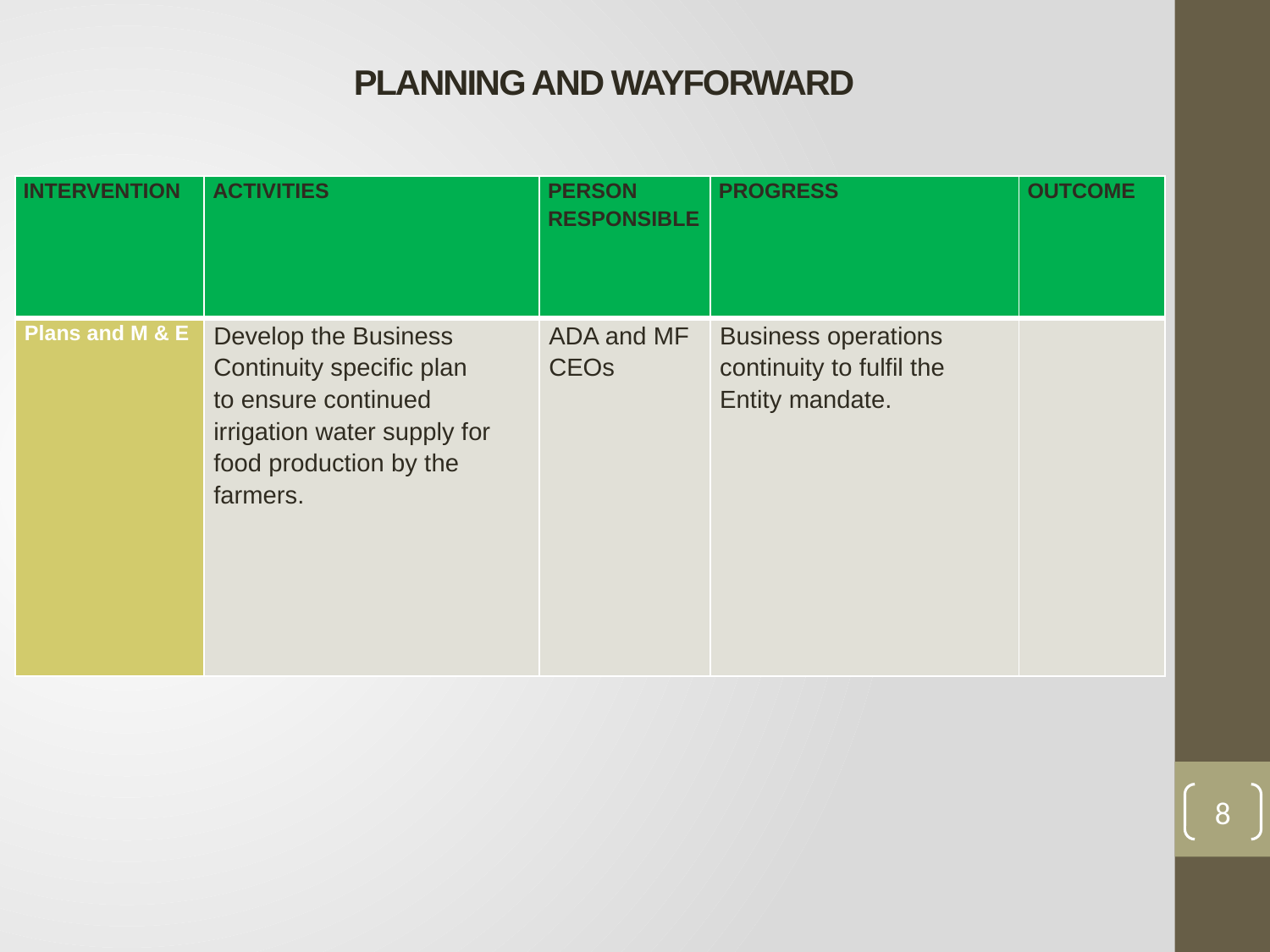

# PLANNING AND WAYFORWARD
| INTERVENTION | ACTIVITIES | PERSON RESPONSIBLE | PROGRESS | OUTCOME |
| --- | --- | --- | --- | --- |
| Plans and M & E | Develop the Business Continuity specific plan to ensure continued irrigation water supply for food production by the farmers. | ADA and MF CEOs | Business operations continuity to fulfil the Entity mandate. |  |
8